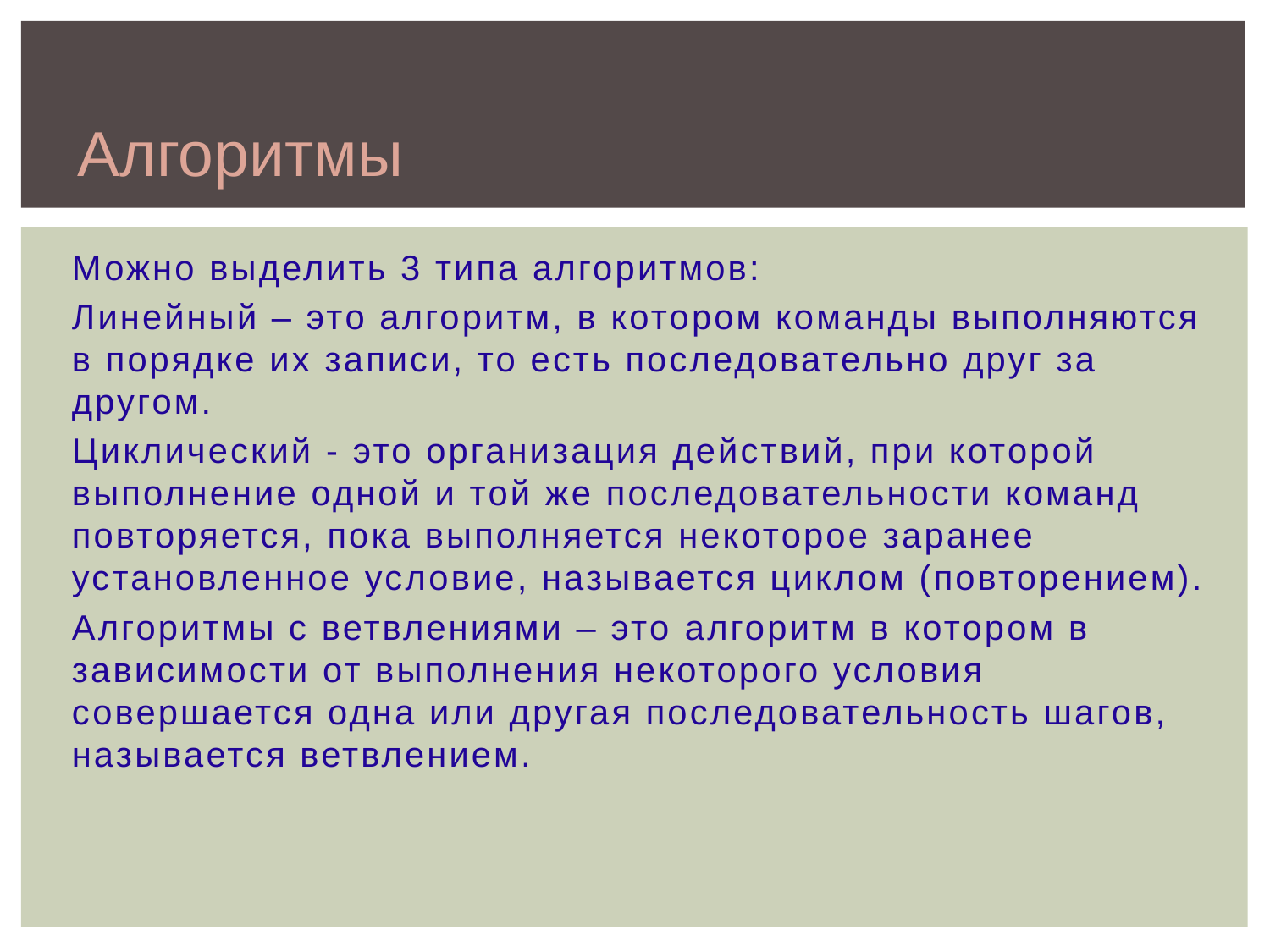

Алгоритмы
Можно выделить 3 типа алгоритмов:
Линейный – это алгоритм, в котором команды выполняются в порядке их записи, то есть последовательно друг за другом.
Циклический - это организация действий, при которой выполнение одной и той же последовательности команд повторяется, пока выполняется некоторое заранее установленное условие, называется циклом (повторением).
Алгоритмы с ветвлениями – это алгоритм в котором в зависимости от выполнения некоторого условия совершается одна или другая последовательность шагов, называется ветвлением.